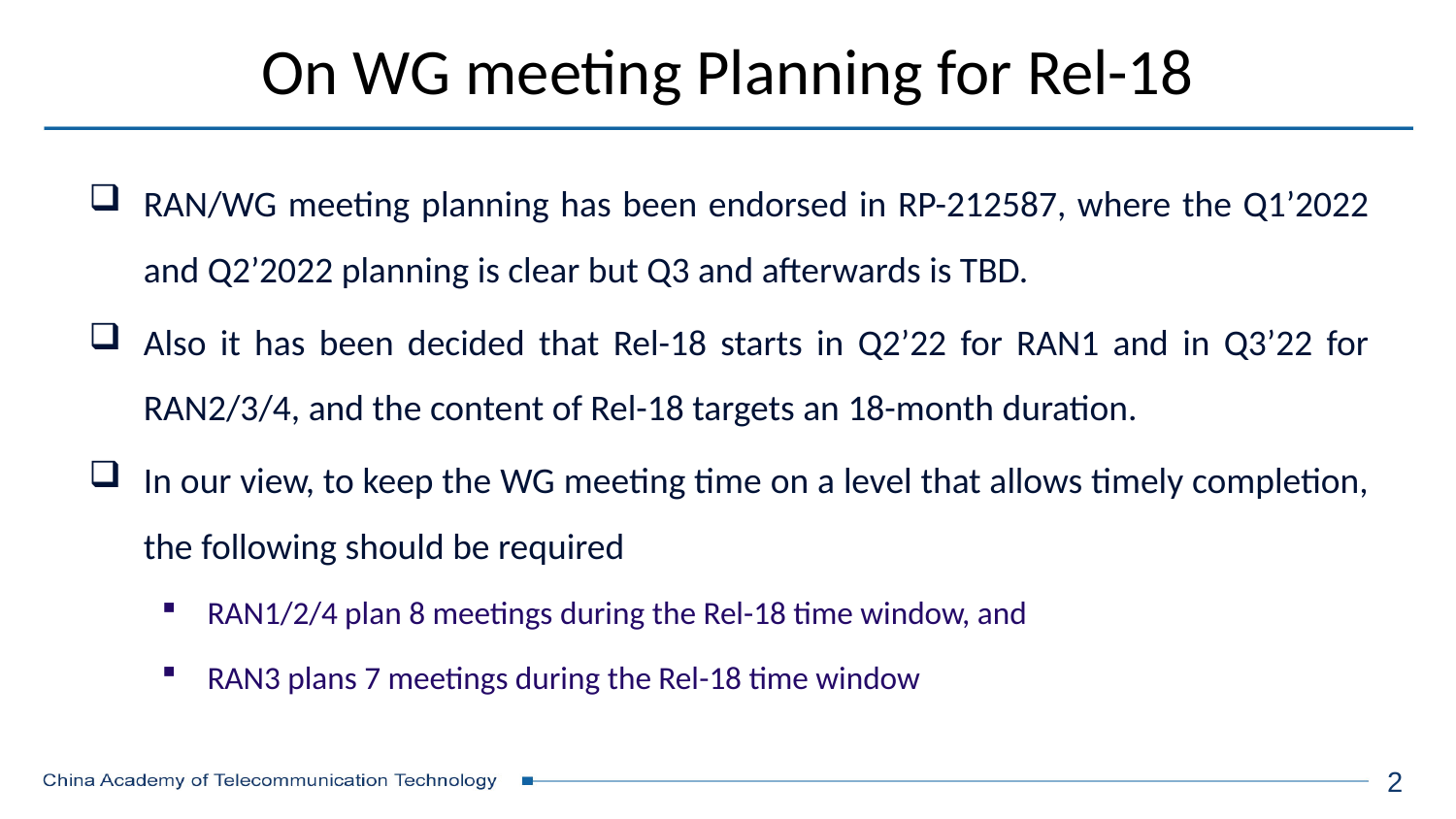

# On WG meeting Planning for Rel-18
RAN/WG meeting planning has been endorsed in RP-212587, where the Q1’2022 and Q2’2022 planning is clear but Q3 and afterwards is TBD.
Also it has been decided that Rel-18 starts in Q2’22 for RAN1 and in Q3’22 for RAN2/3/4, and the content of Rel-18 targets an 18-month duration.
In our view, to keep the WG meeting time on a level that allows timely completion, the following should be required
RAN1/2/4 plan 8 meetings during the Rel-18 time window, and
RAN3 plans 7 meetings during the Rel-18 time window

2